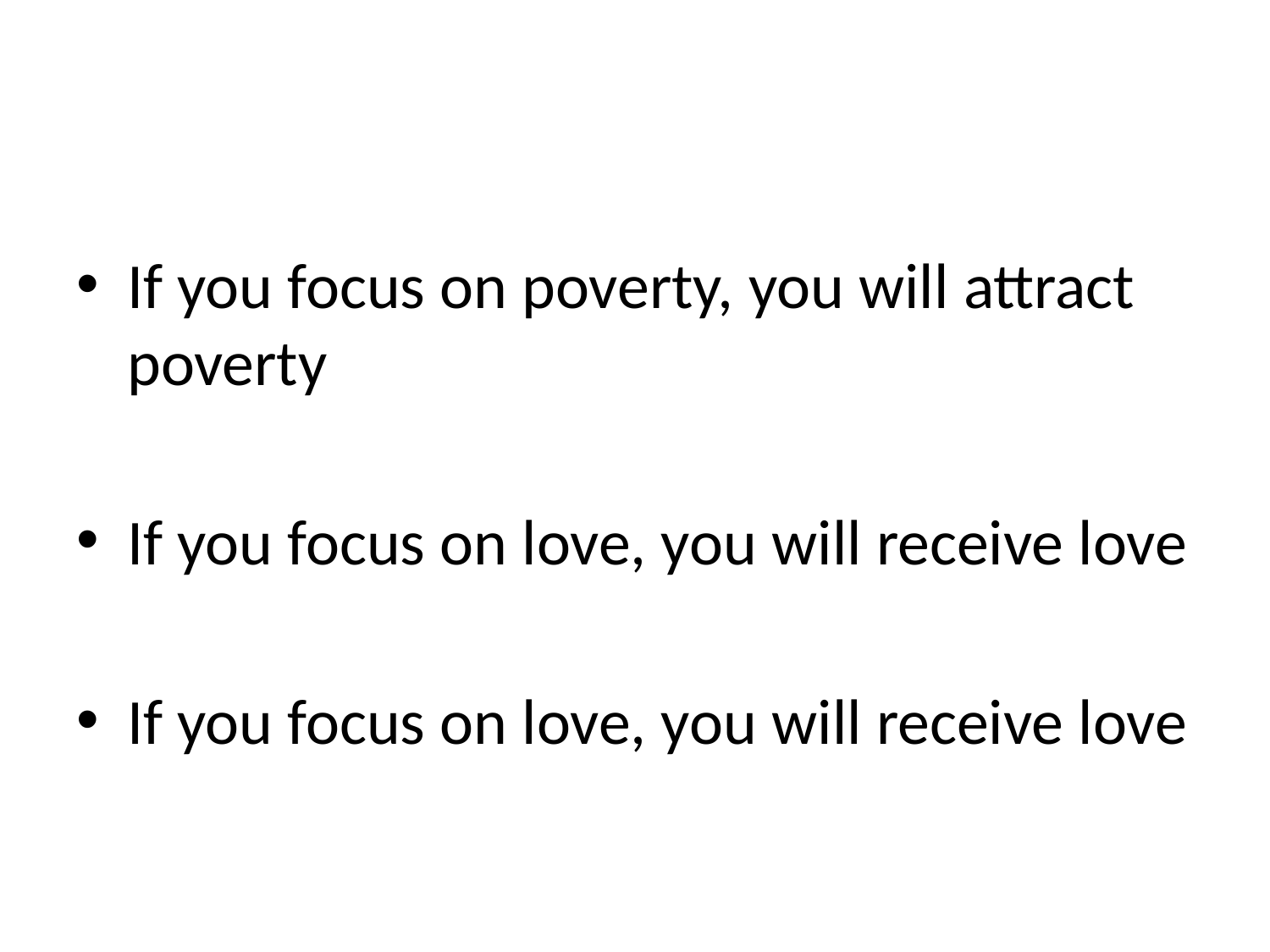

If you focus on poverty, you will attract poverty

If you focus on love, you will receive love

If you focus on love, you will receive love